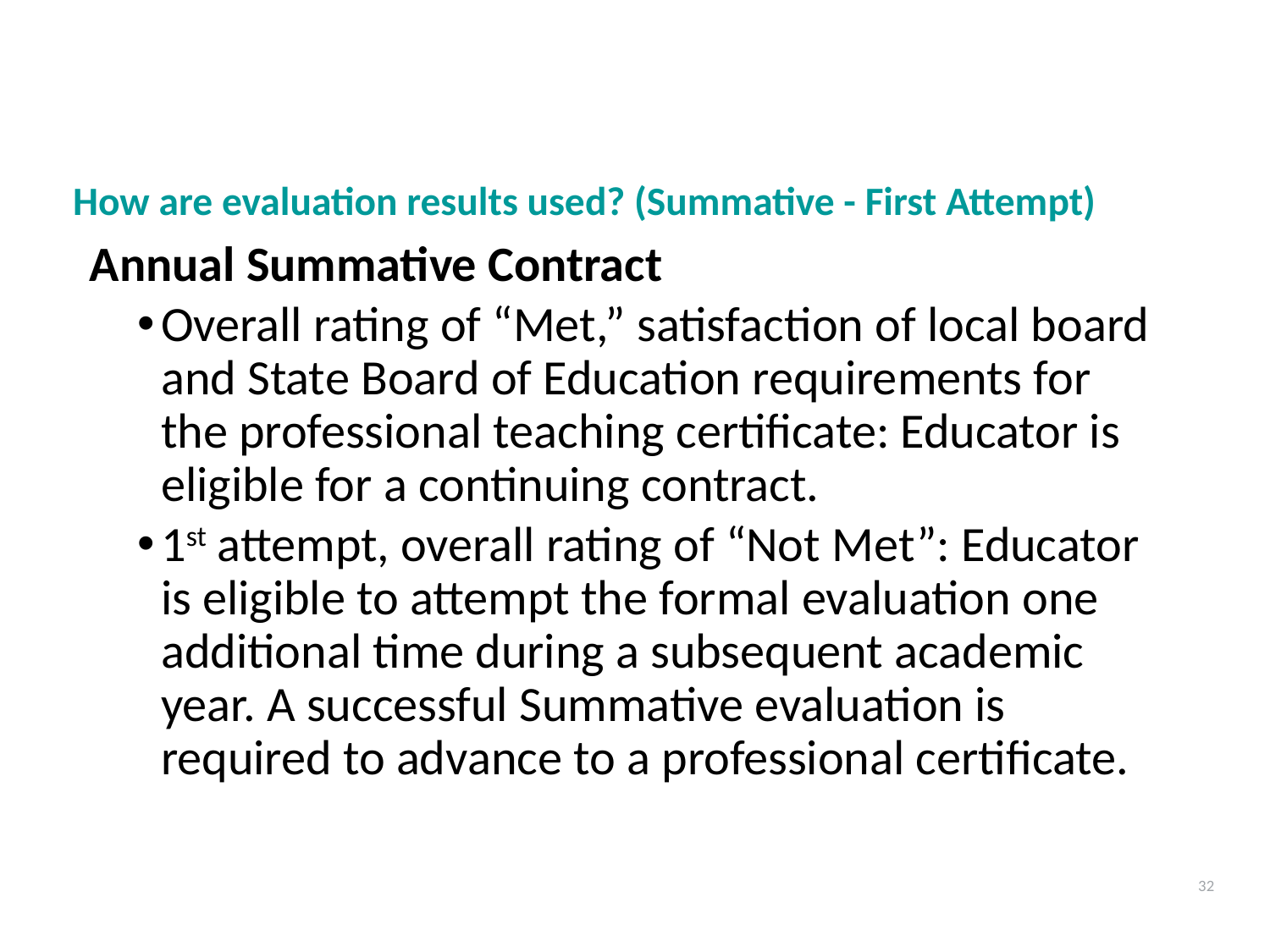

# How are evaluation results used? (Summative - First Attempt)
Annual Summative Contract
Overall rating of “Met,” satisfaction of local board and State Board of Education requirements for the professional teaching certificate: Educator is eligible for a continuing contract.
1st attempt, overall rating of “Not Met”: Educator is eligible to attempt the formal evaluation one additional time during a subsequent academic year. A successful Summative evaluation is required to advance to a professional certificate.
32